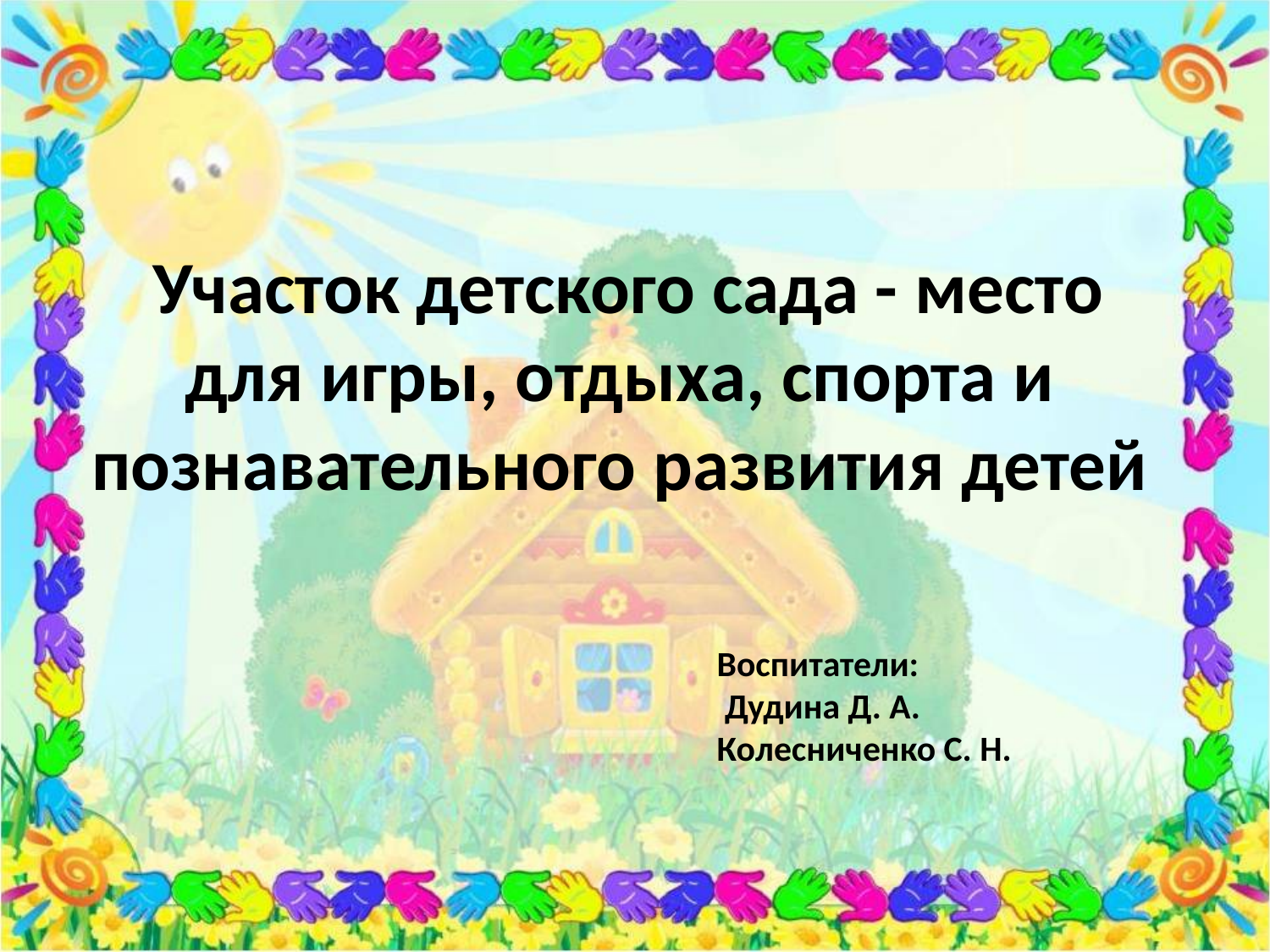

# Участок детского сада - место для игры, отдыха, спорта и познавательного развития детей
Воспитатели:
 Дудина Д. А.
Колесниченко С. Н.